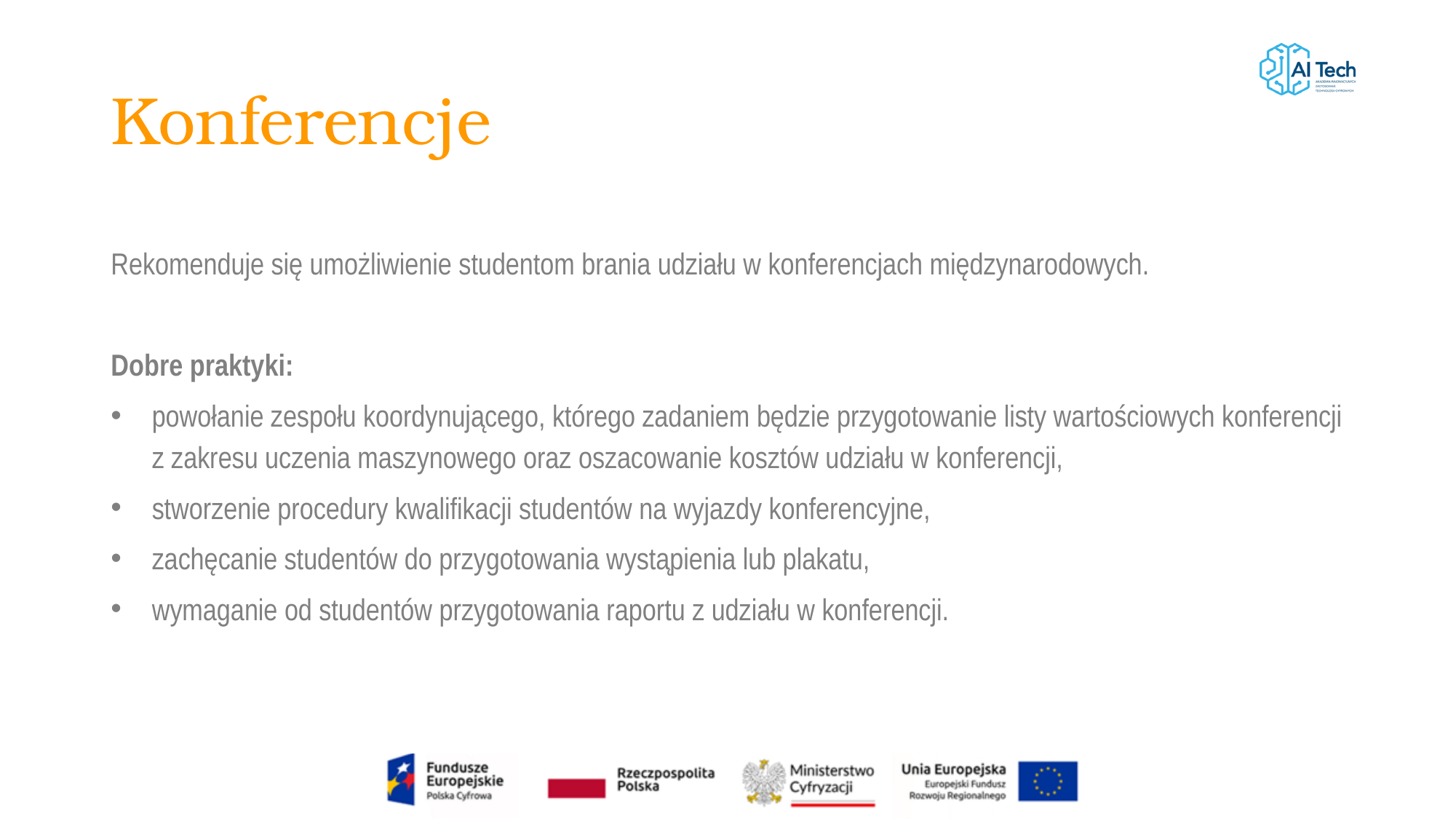

# Konferencje
Rekomenduje się umożliwienie studentom brania udziału w konferencjach międzynarodowych.

Dobre praktyki:
powołanie zespołu koordynującego, którego zadaniem będzie przygotowanie listy wartościowych konferencji z zakresu uczenia maszynowego oraz oszacowanie kosztów udziału w konferencji,
stworzenie procedury kwalifikacji studentów na wyjazdy konferencyjne,
zachęcanie studentów do przygotowania wystąpienia lub plakatu,
wymaganie od studentów przygotowania raportu z udziału w konferencji.